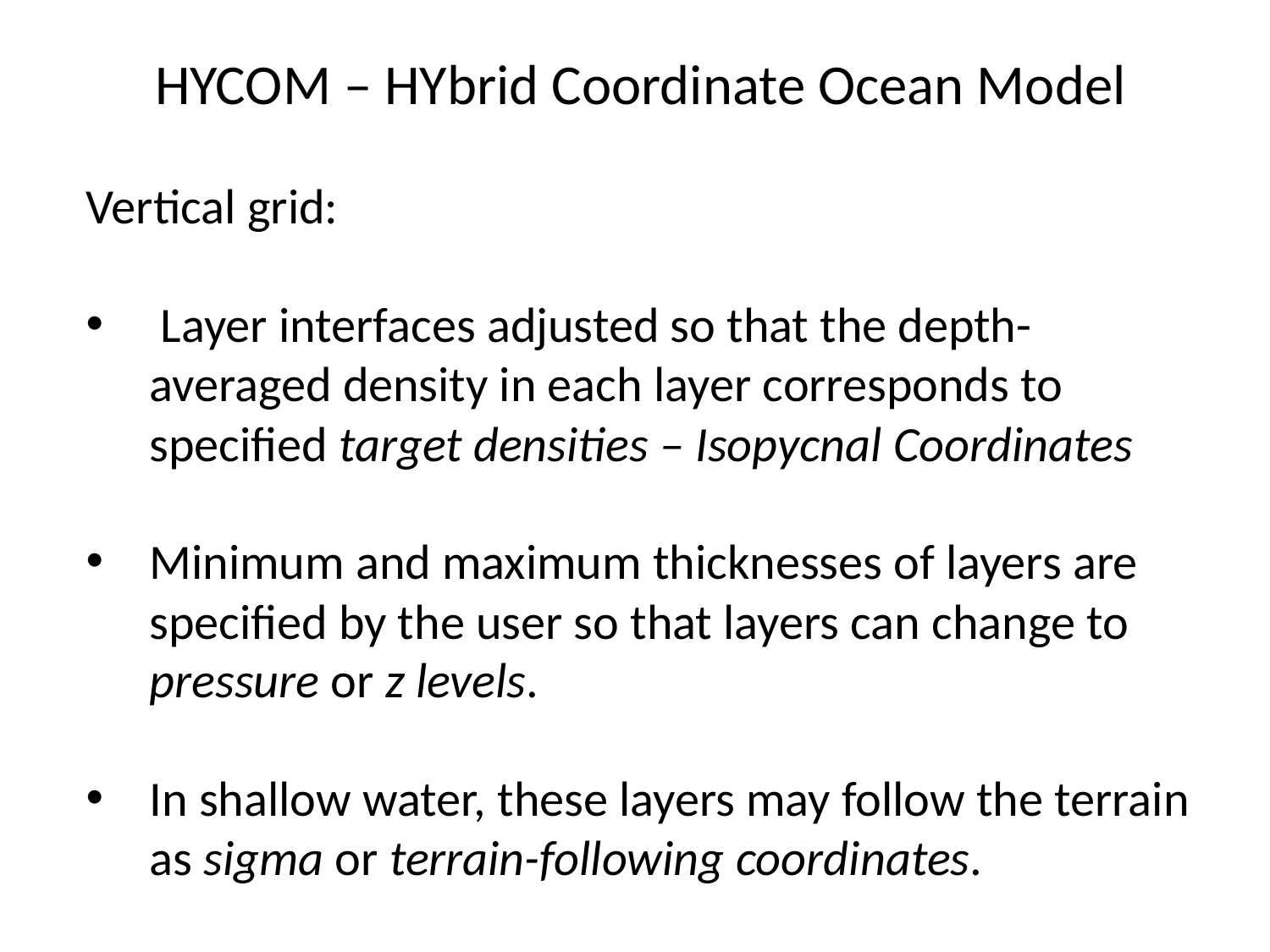

HYCOM – HYbrid Coordinate Ocean Model

Vertical grid:

 Layer interfaces adjusted so that the depth-averaged density in each layer corresponds to specified target densities – Isopycnal Coordinates

Minimum and maximum thicknesses of layers are specified by the user so that layers can change to pressure or z levels.

In shallow water, these layers may follow the terrain as sigma or terrain-following coordinates.